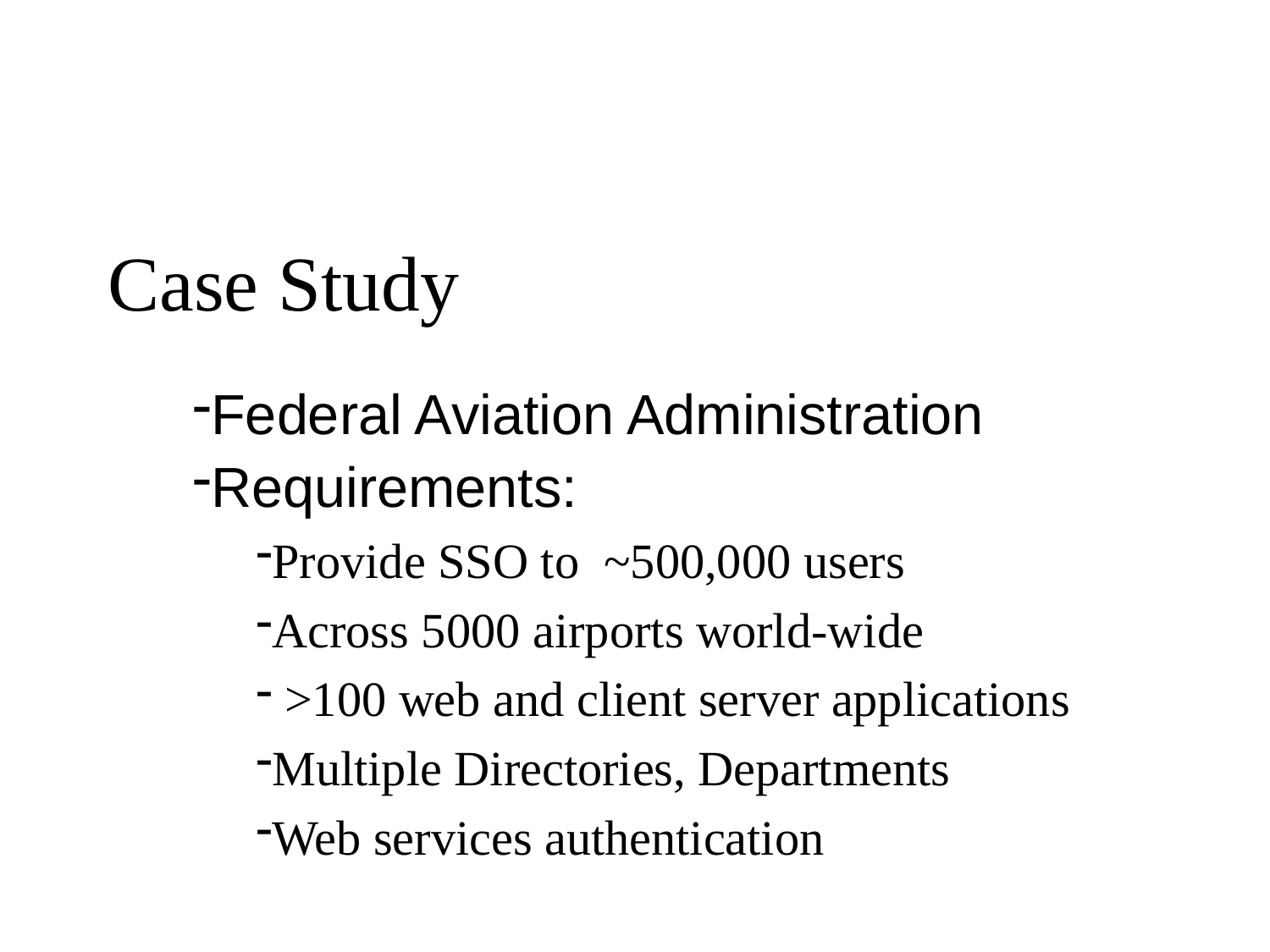

# Case Study
Federal Aviation Administration
Requirements:
Provide SSO to  ~500,000 users
Across 5000 airports world-wide
 >100 web and client server applications
Multiple Directories, Departments
Web services authentication